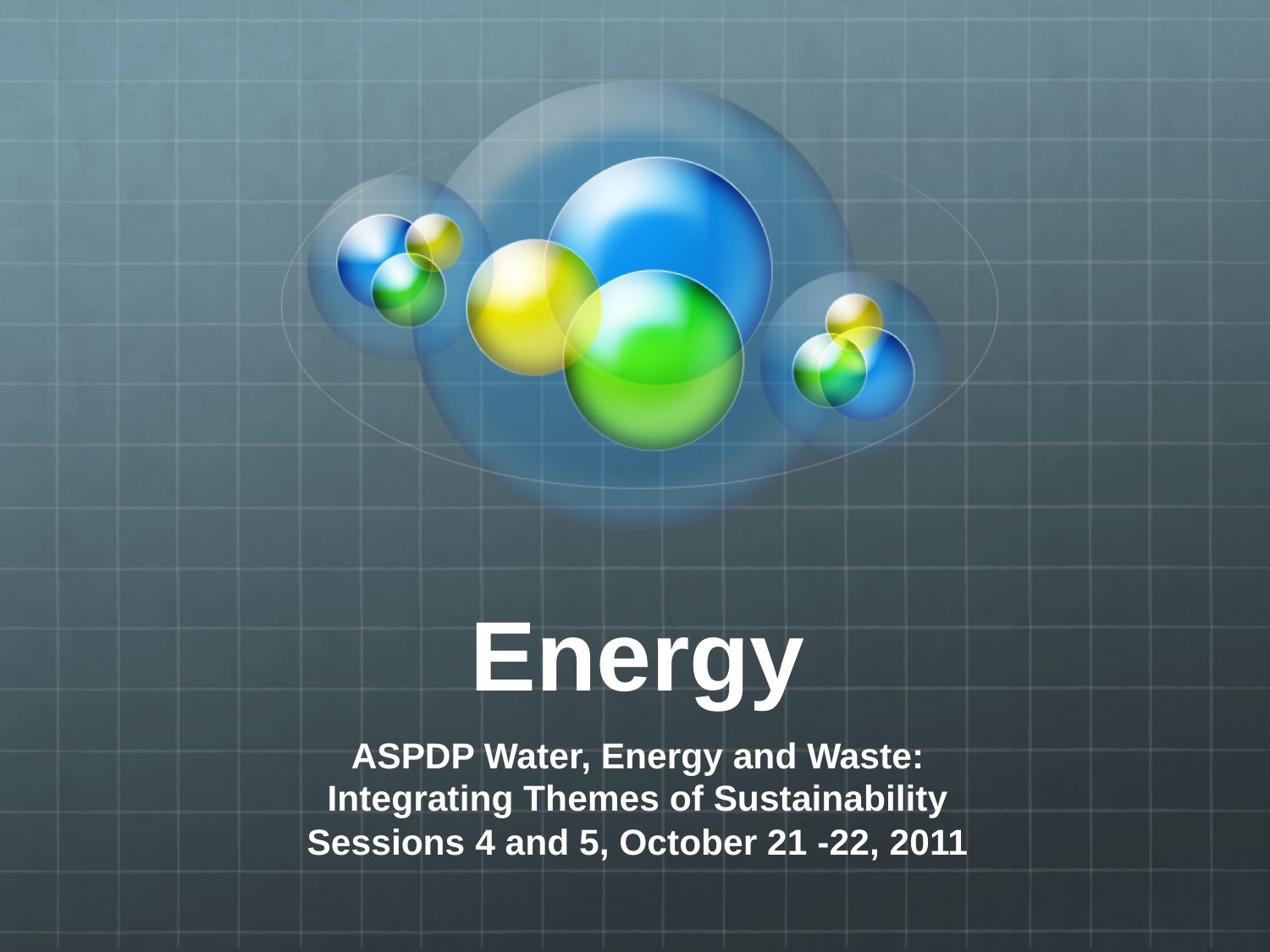

# Energy
ASPDP Water, Energy and Waste:
Integrating Themes of Sustainability
Sessions 4 and 5, October 21 -22, 2011